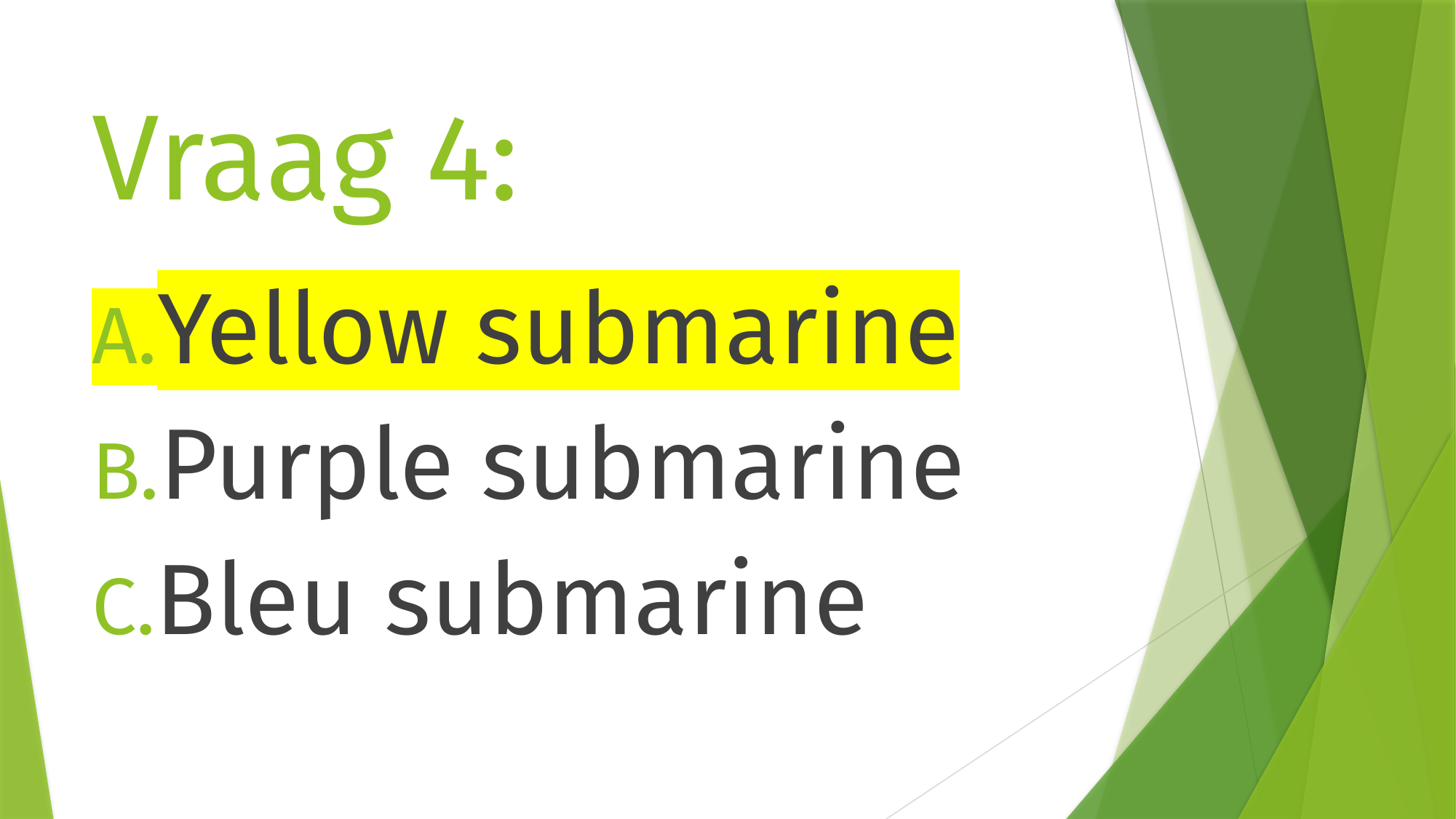

# Vraag 4:
Yellow submarine
Purple submarine
Bleu submarine